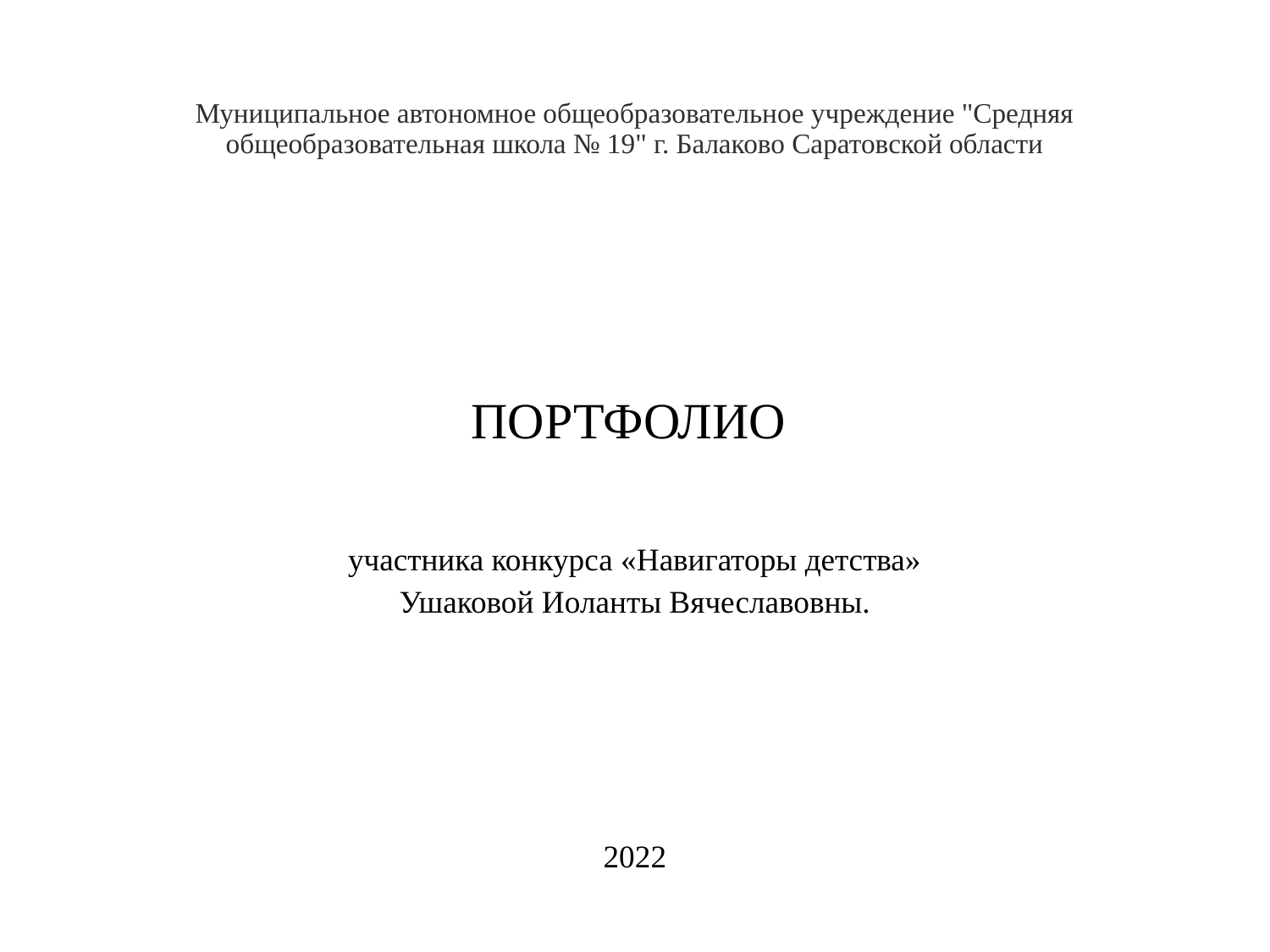

# Муниципальное автономное общеобразовательное учреждение "Средняя общеобразовательная школа № 19" г. Балаково Саратовской области

ПОРТФОЛИО

участника конкурса «Навигаторы детства»
Ушаковой Иоланты Вячеславовны.

2022